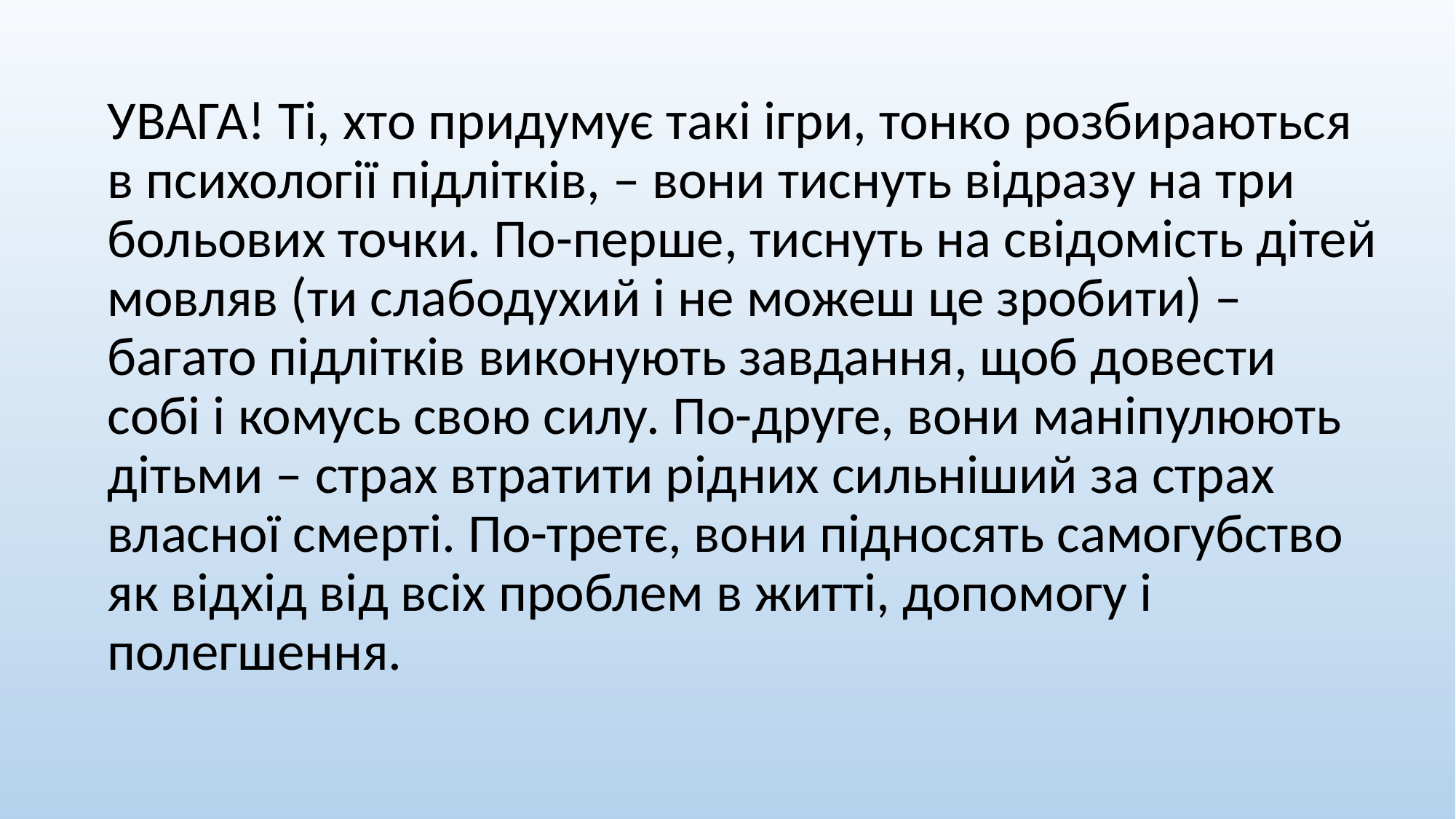

УВАГА! Ті, хто придумує такі ігри, тонко розбираються в психології підлітків, – вони тиснуть відразу на три больових точки. По-перше, тиснуть на свідомість дітей мовляв (ти слабодухий і не можеш це зробити) – багато підлітків виконують завдання, щоб довести собі і комусь свою силу. По-друге, вони маніпулюють дітьми – страх втратити рідних сильніший за страх власної смерті. По-третє, вони підносять самогубство як відхід від всіх проблем в житті, допомогу і полегшення.